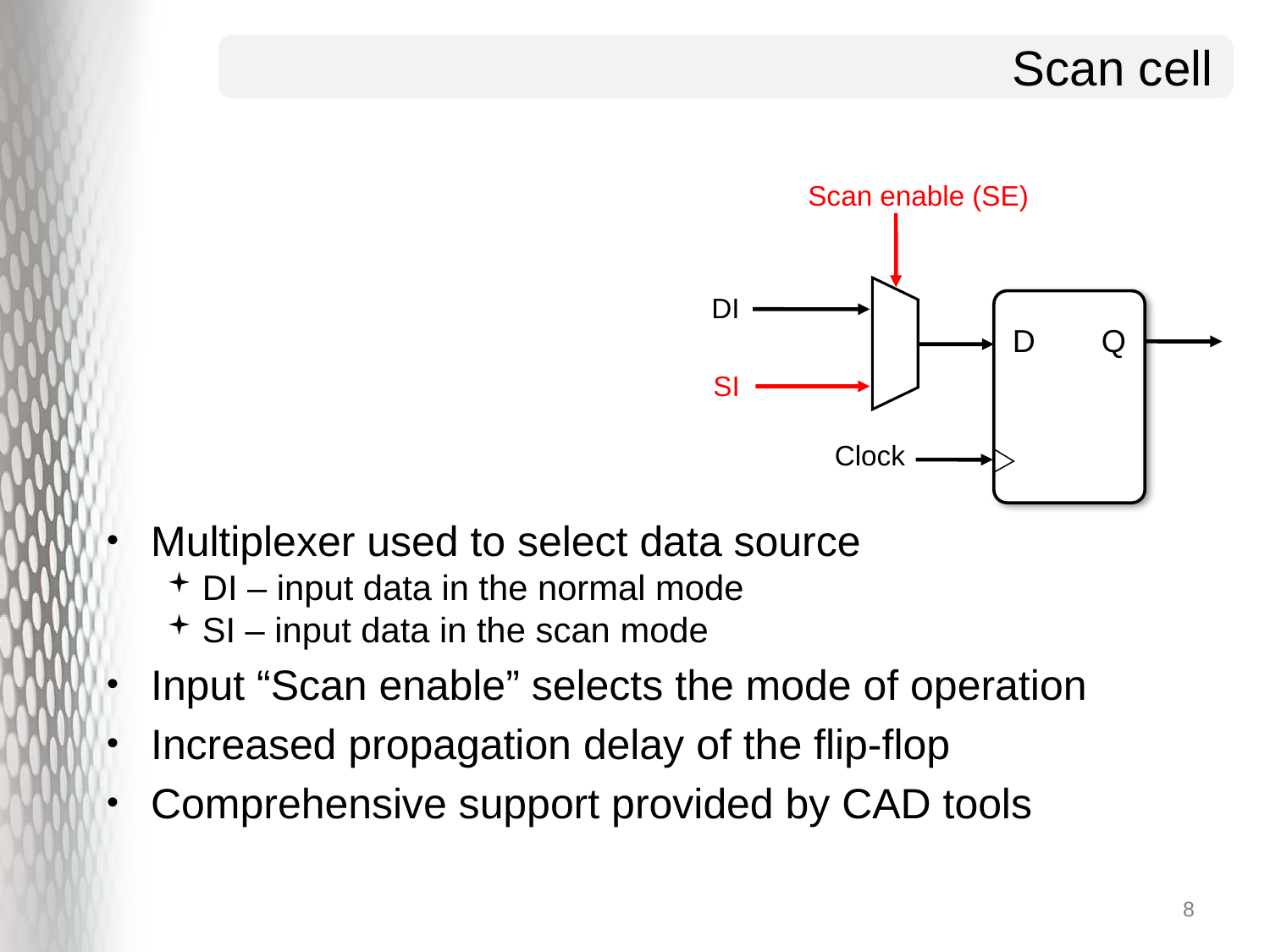

# Scan cell
Scan enable (SE)

DI

D
Q

SI

Clock

Multiplexer used to select data source
DI – input data in the normal mode
SI – input data in the scan mode
Input “Scan enable” selects the mode of operation
Increased propagation delay of the flip-flop
Comprehensive support provided by CAD tools